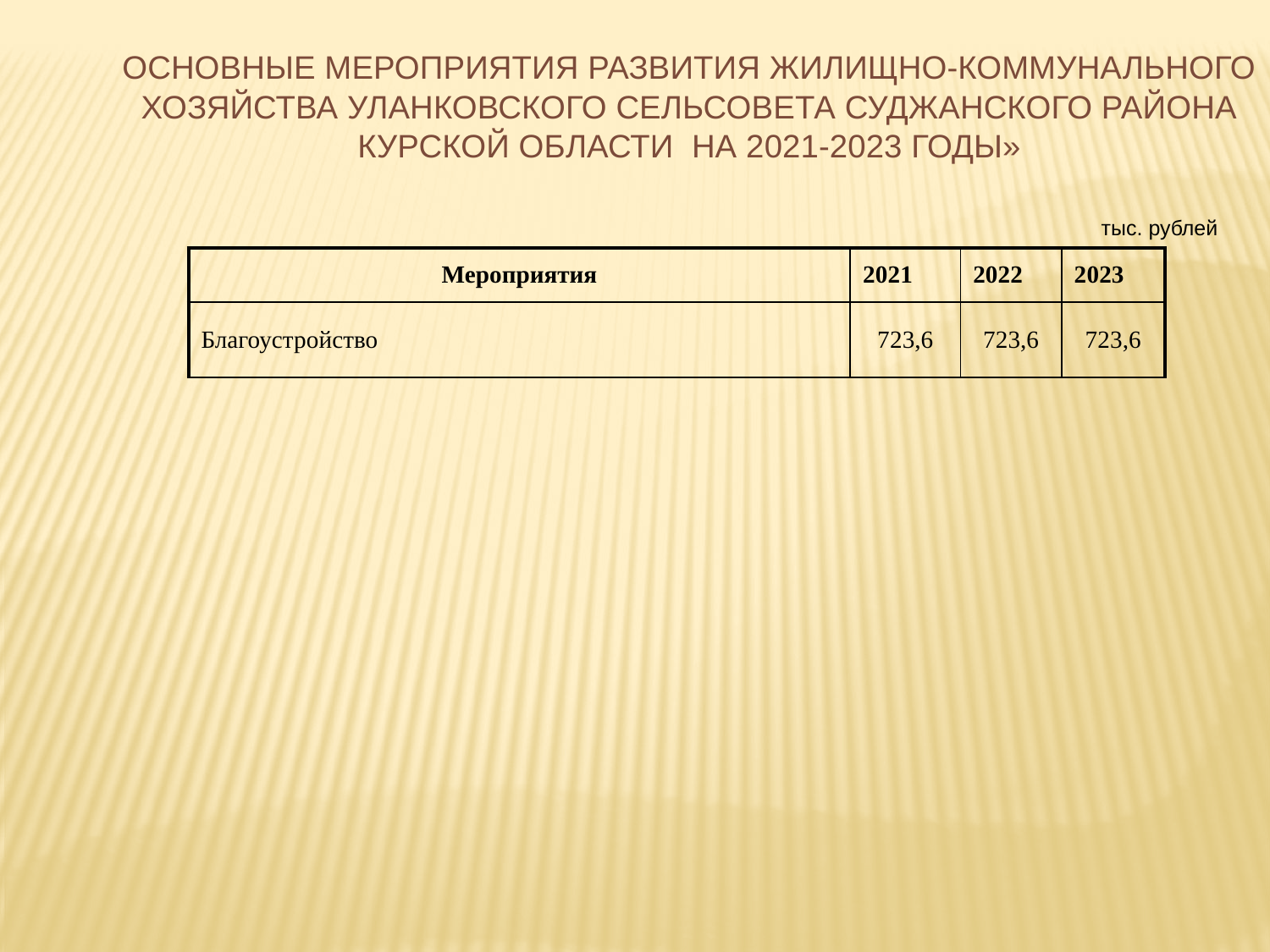

Основные мероприятия развития жилищно-коммунального хозяйства УЛАНКОВСКОГО сельсовета Суджанского района Курской области  на 2021-2023 годы»
    тыс. рублей
| Мероприятия | 2021 | 2022 | 2023 |
| --- | --- | --- | --- |
| Благоустройство | 723,6 | 723,6 | 723,6 |